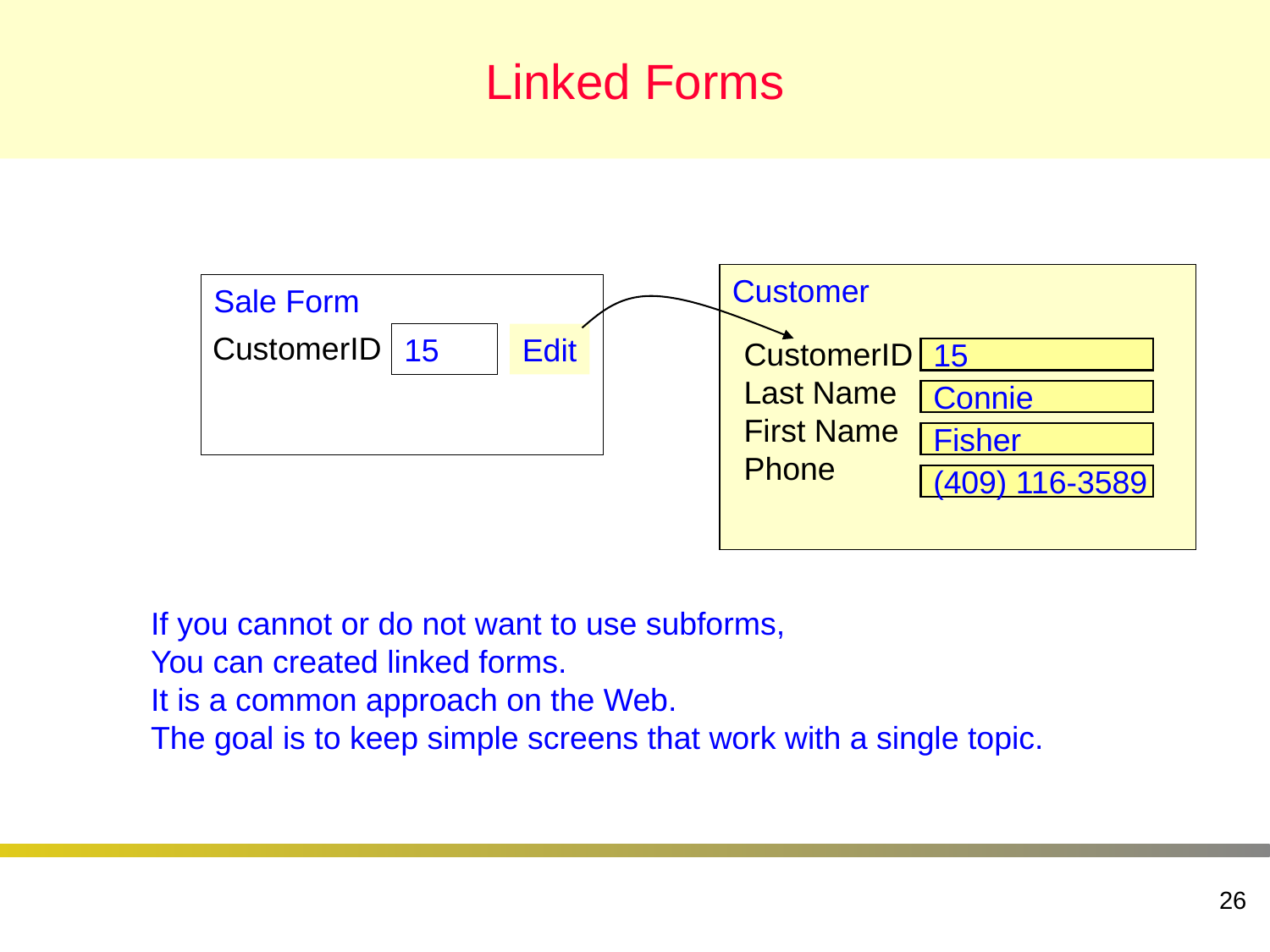

# Linked Forms
Customer
Sale Form

CustomerID
15
Edit
CustomerID
Last Name
First Name
Phone
15
Connie
Fisher
(409) 116-3589
If you cannot or do not want to use subforms,
You can created linked forms.
It is a common approach on the Web.
The goal is to keep simple screens that work with a single topic.
26